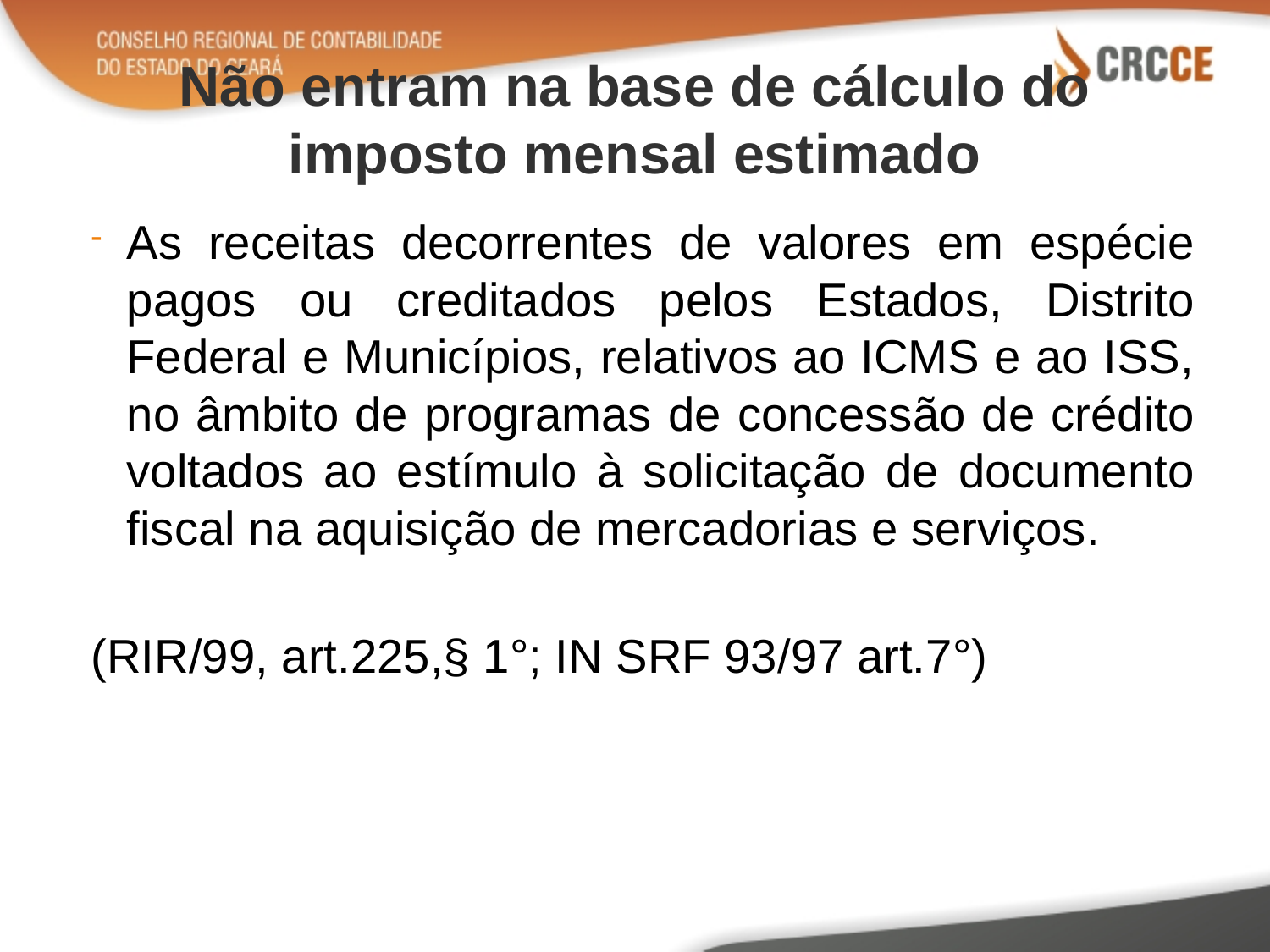

# Não entram na base de cálculo do imposto mensal estimado
As receitas decorrentes de valores em espécie pagos ou creditados pelos Estados, Distrito Federal e Municípios, relativos ao ICMS e ao ISS, no âmbito de programas de concessão de crédito voltados ao estímulo à solicitação de documento fiscal na aquisição de mercadorias e serviços.

(RIR/99, art.225,§ 1°; IN SRF 93/97 art.7°)